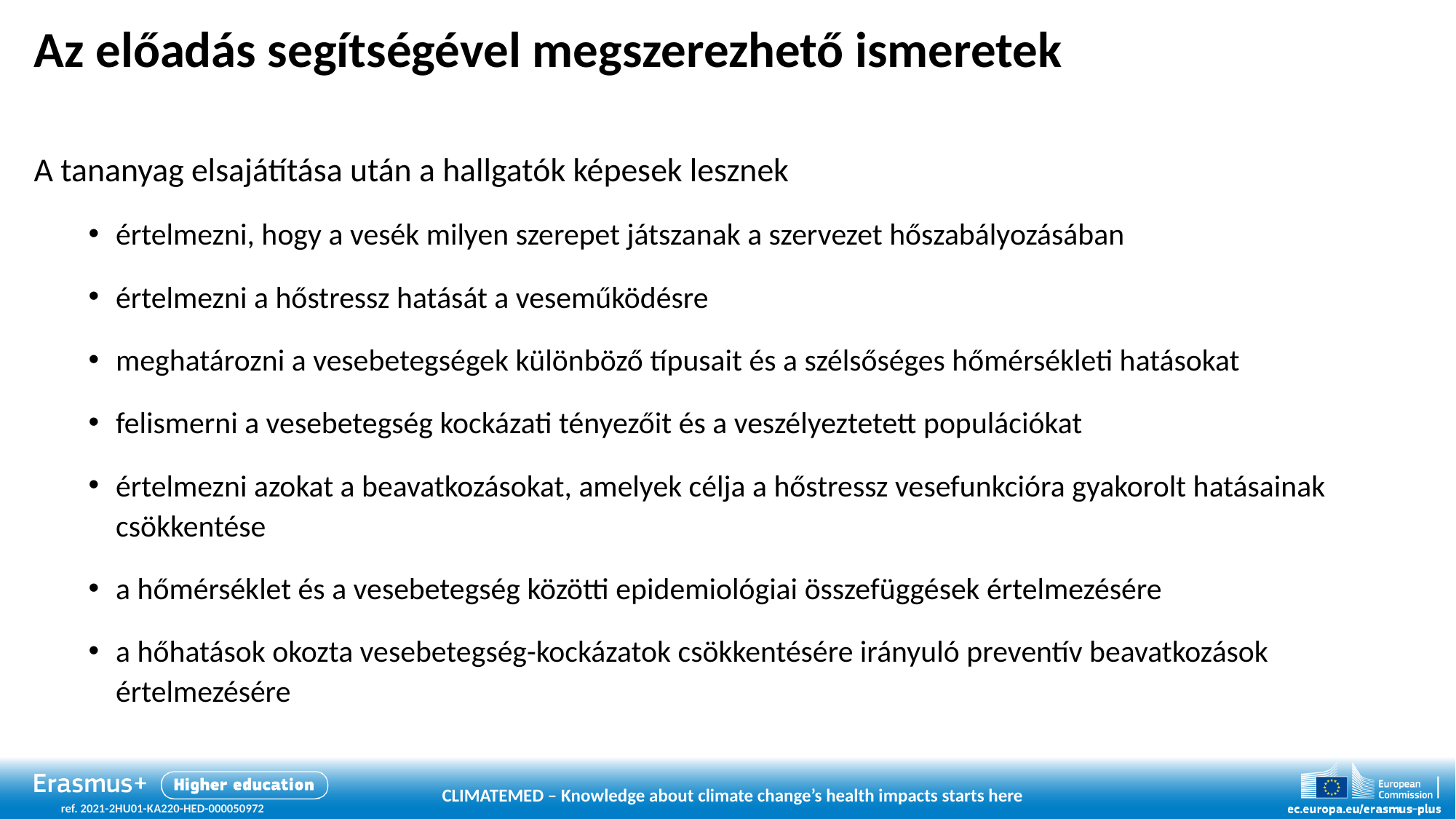

# Az előadás segítségével megszerezhető ismeretek
A tananyag elsajátítása után a hallgatók képesek lesznek
értelmezni, hogy a vesék milyen szerepet játszanak a szervezet hőszabályozásában
értelmezni a hőstressz hatását a veseműködésre
meghatározni a vesebetegségek különböző típusait és a szélsőséges hőmérsékleti hatásokat
felismerni a vesebetegség kockázati tényezőit és a veszélyeztetett populációkat
értelmezni azokat a beavatkozásokat, amelyek célja a hőstressz vesefunkcióra gyakorolt hatásainak csökkentése
a hőmérséklet és a vesebetegség közötti epidemiológiai összefüggések értelmezésére
a hőhatások okozta vesebetegség-kockázatok csökkentésére irányuló preventív beavatkozások értelmezésére